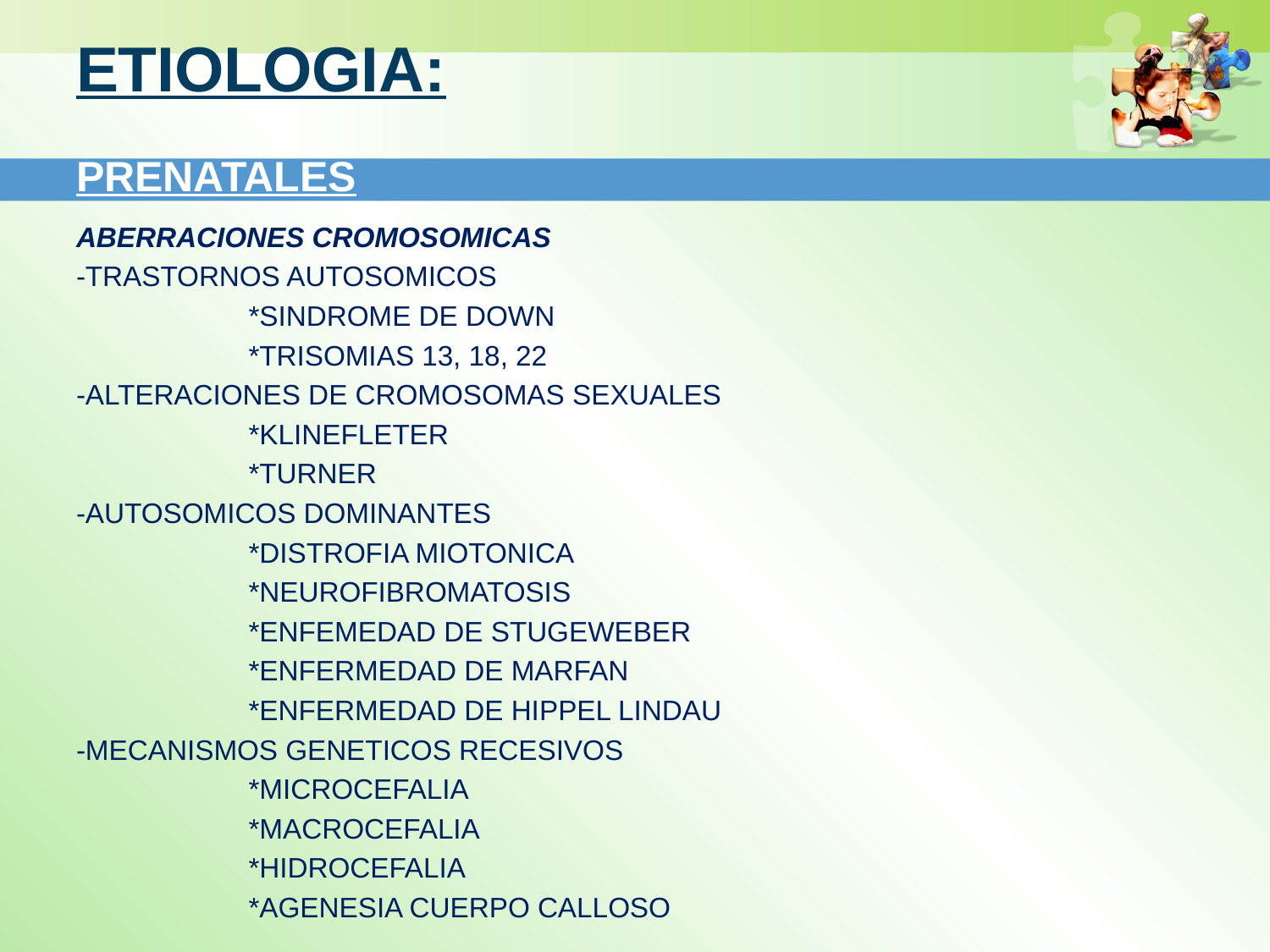

# ETIOLOGIA:
PRENATALES
ABERRACIONES CROMOSOMICAS
-TRASTORNOS AUTOSOMICOS
                      *SINDROME DE DOWN
                      *TRISOMIAS 13, 18, 22
-ALTERACIONES DE CROMOSOMAS SEXUALES
                      *KLINEFLETER
                      *TURNER
-AUTOSOMICOS DOMINANTES
                      *DISTROFIA MIOTONICA
                      *NEUROFIBROMATOSIS
                      *ENFEMEDAD DE STUGEWEBER
                      *ENFERMEDAD DE MARFAN
                      *ENFERMEDAD DE HIPPEL LINDAU
-MECANISMOS GENETICOS RECESIVOS
                      *MICROCEFALIA
                      *MACROCEFALIA
                      *HIDROCEFALIA
                      *AGENESIA CUERPO CALLOSO